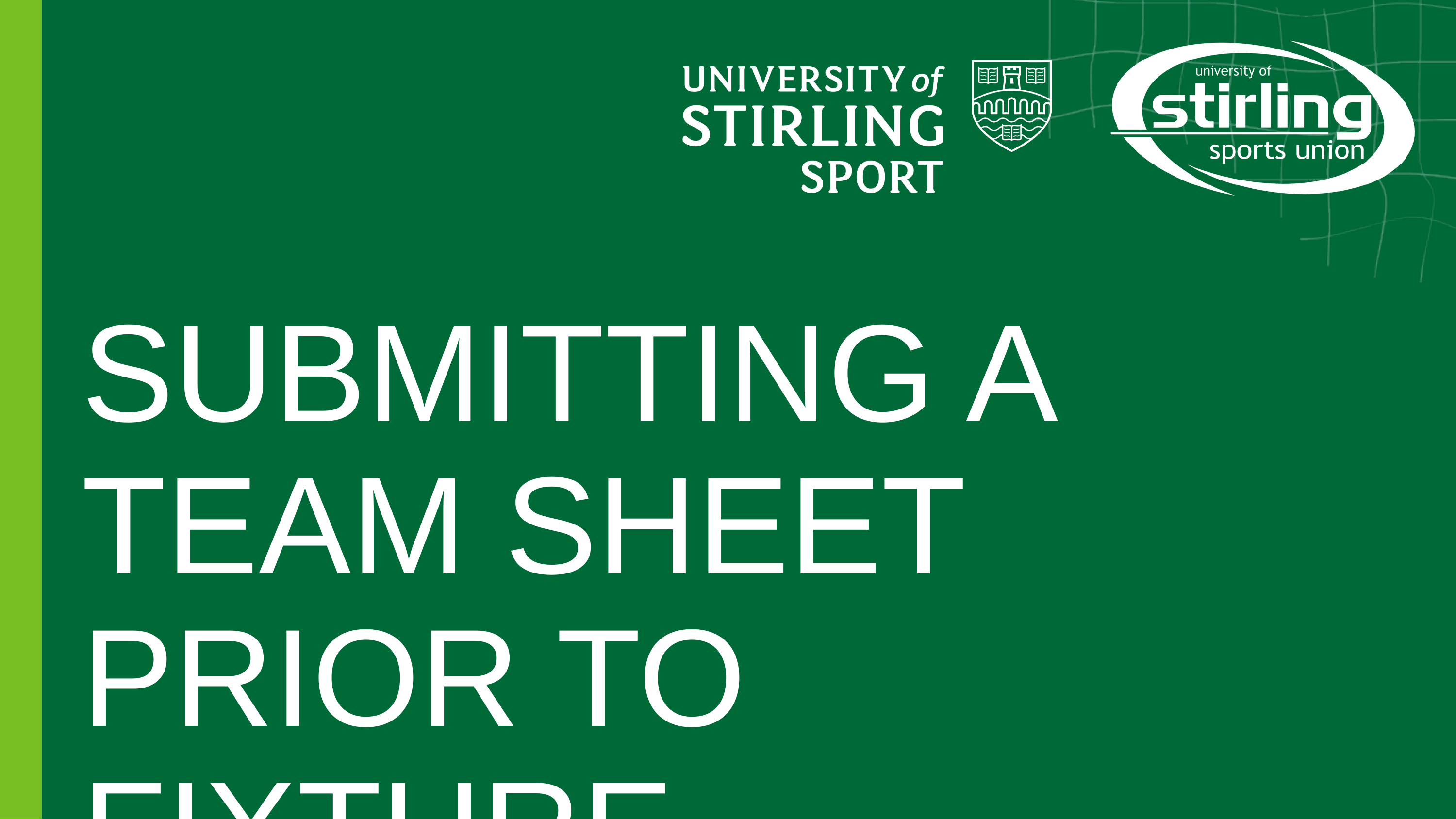

SUBMITTING A TEAM SHEET PRIOR TO FIXTURE